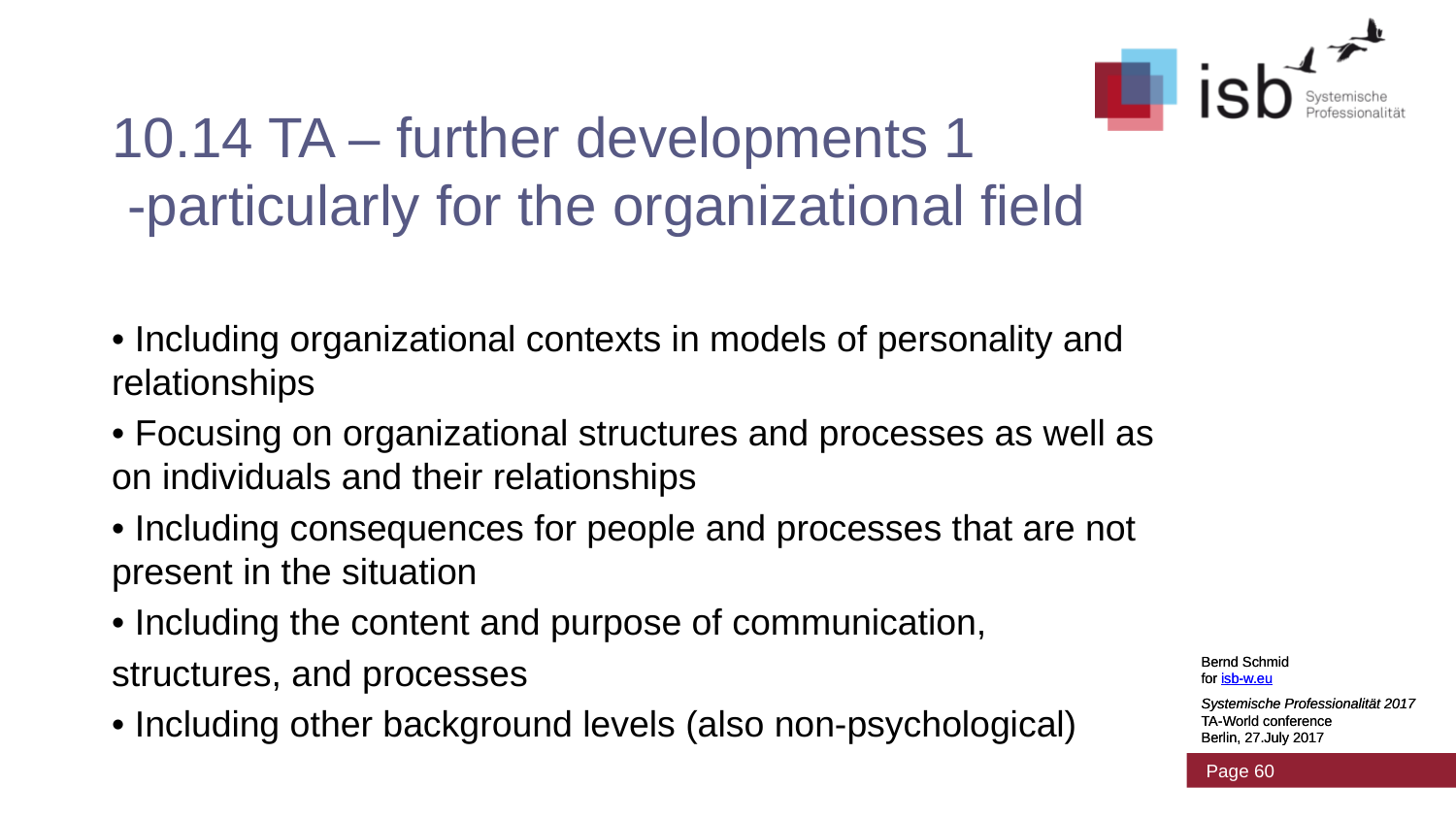

# 10.14 TA – further developments 1 -particularly for the organizational field
• Including organizational contexts in models of personality and relationships
• Focusing on organizational structures and processes as well as on individuals and their relationships
• Including consequences for people and processes that are not present in the situation
• Including the content and purpose of communication,
structures, and processes
• Including other background levels (also non-psychological)
Bernd Schmid
for isb-w.eu
Systemische Professionalität 2017
TA-World conference
Berlin, 27.July 2017
 Page 60